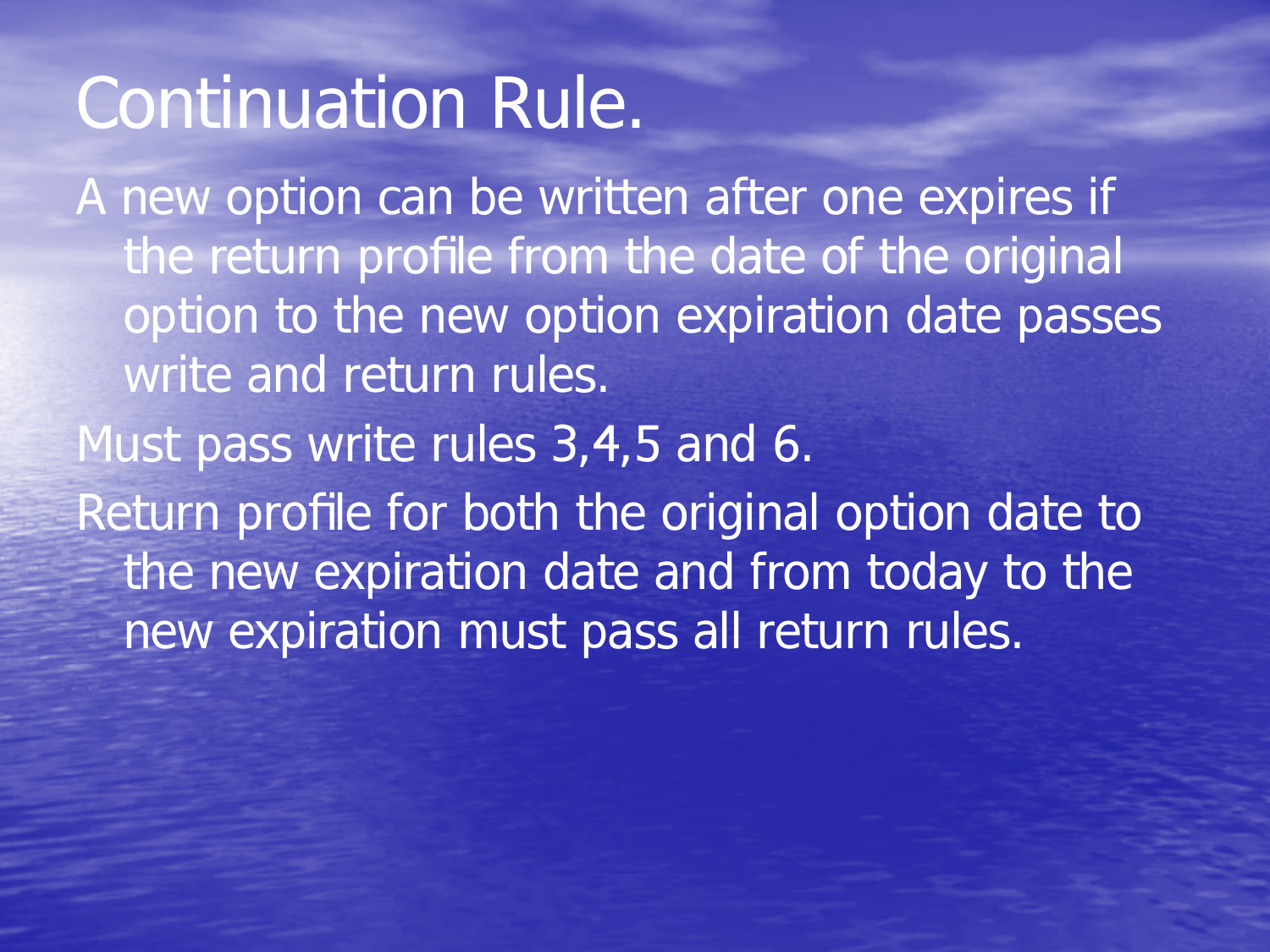

# Continuation Rule.
A new option can be written after one expires if the return profile from the date of the original option to the new option expiration date passes write and return rules.
Must pass write rules 3,4,5 and 6.
Return profile for both the original option date to the new expiration date and from today to the new expiration must pass all return rules.